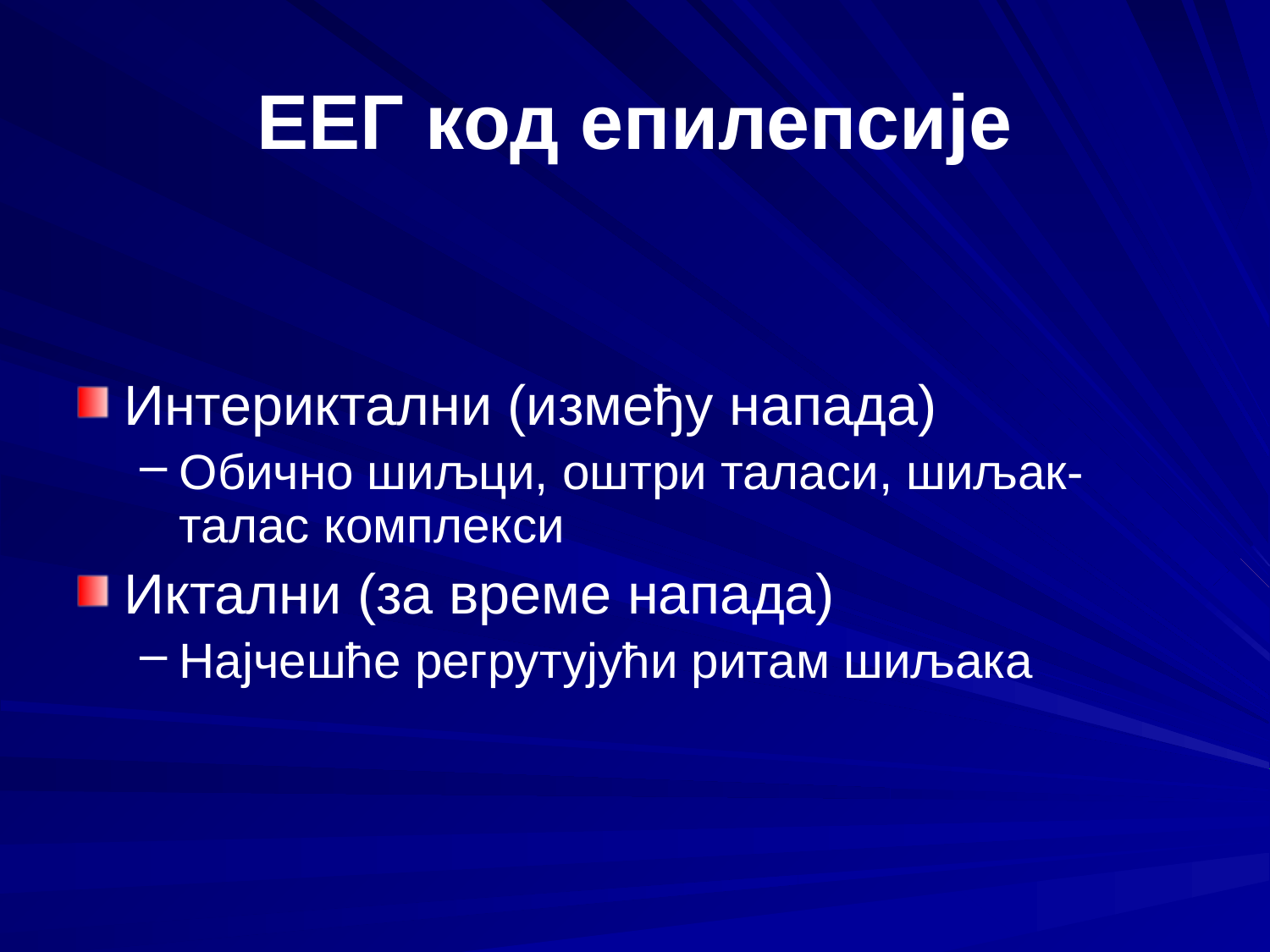

# ЕЕГ код епилепсије
Интериктални (између напада)
Обично шиљци, оштри таласи, шиљак-талас комплекси
Иктални (за време напада)
Најчешће регрутујући ритам шиљака